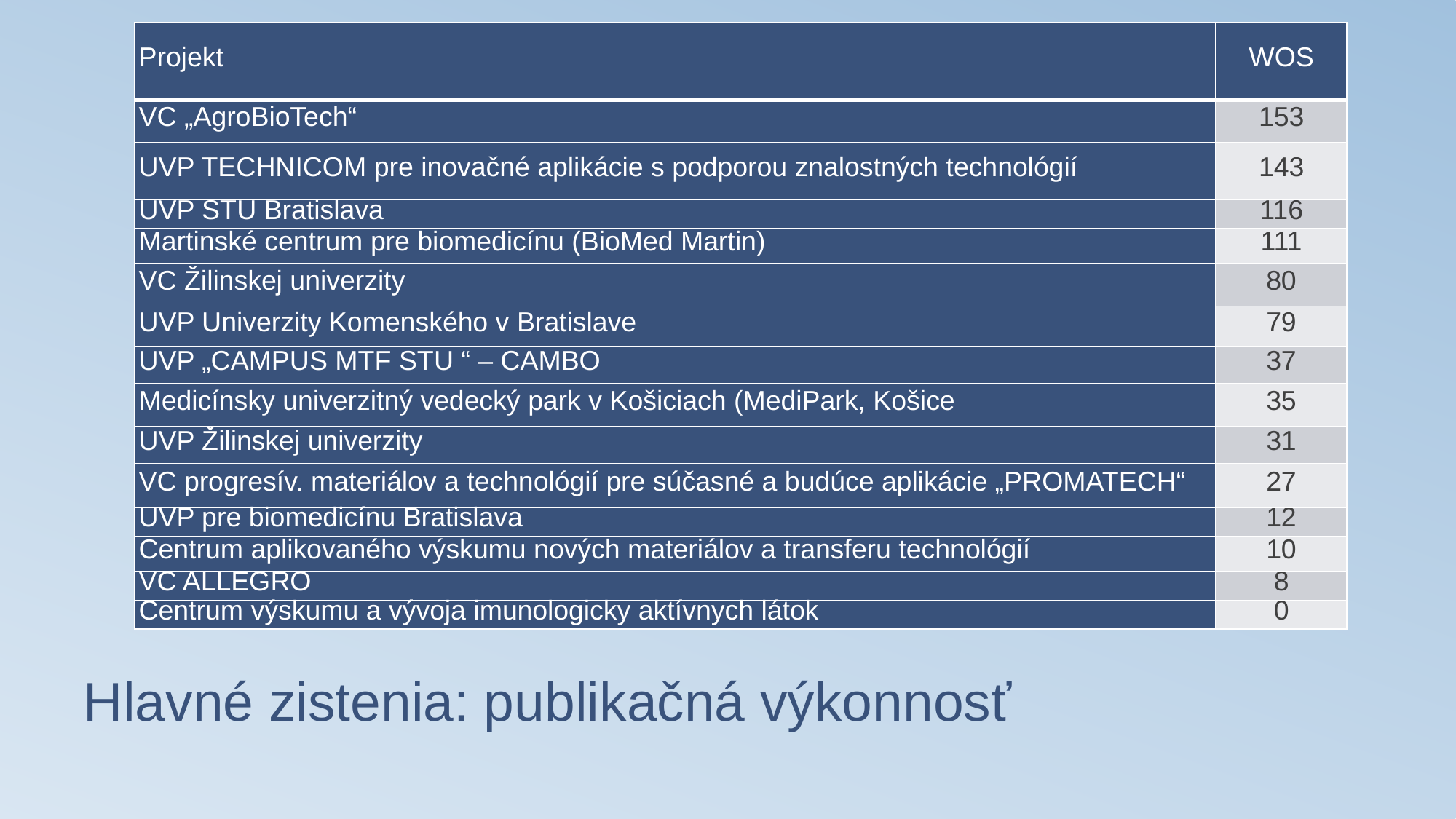

| Projekt | WOS |
| --- | --- |
| VC „AgroBioTech“ | 153 |
| UVP TECHNICOM pre inovačné aplikácie s podporou znalostných technológií | 143 |
| UVP STU Bratislava | 116 |
| Martinské centrum pre biomedicínu (BioMed Martin) | 111 |
| VC Žilinskej univerzity | 80 |
| UVP Univerzity Komenského v Bratislave | 79 |
| UVP „CAMPUS MTF STU “ – CAMBO | 37 |
| Medicínsky univerzitný vedecký park v Košiciach (MediPark, Košice | 35 |
| UVP Žilinskej univerzity | 31 |
| VC progresív. materiálov a technológií pre súčasné a budúce aplikácie „PROMATECH“ | 27 |
| UVP pre biomedicínu Bratislava | 12 |
| Centrum aplikovaného výskumu nových materiálov a transferu technológií | 10 |
| VC ALLEGRO | 8 |
| Centrum výskumu a vývoja imunologicky aktívnych látok | 0 |
# Hlavné zistenia: publikačná výkonnosť